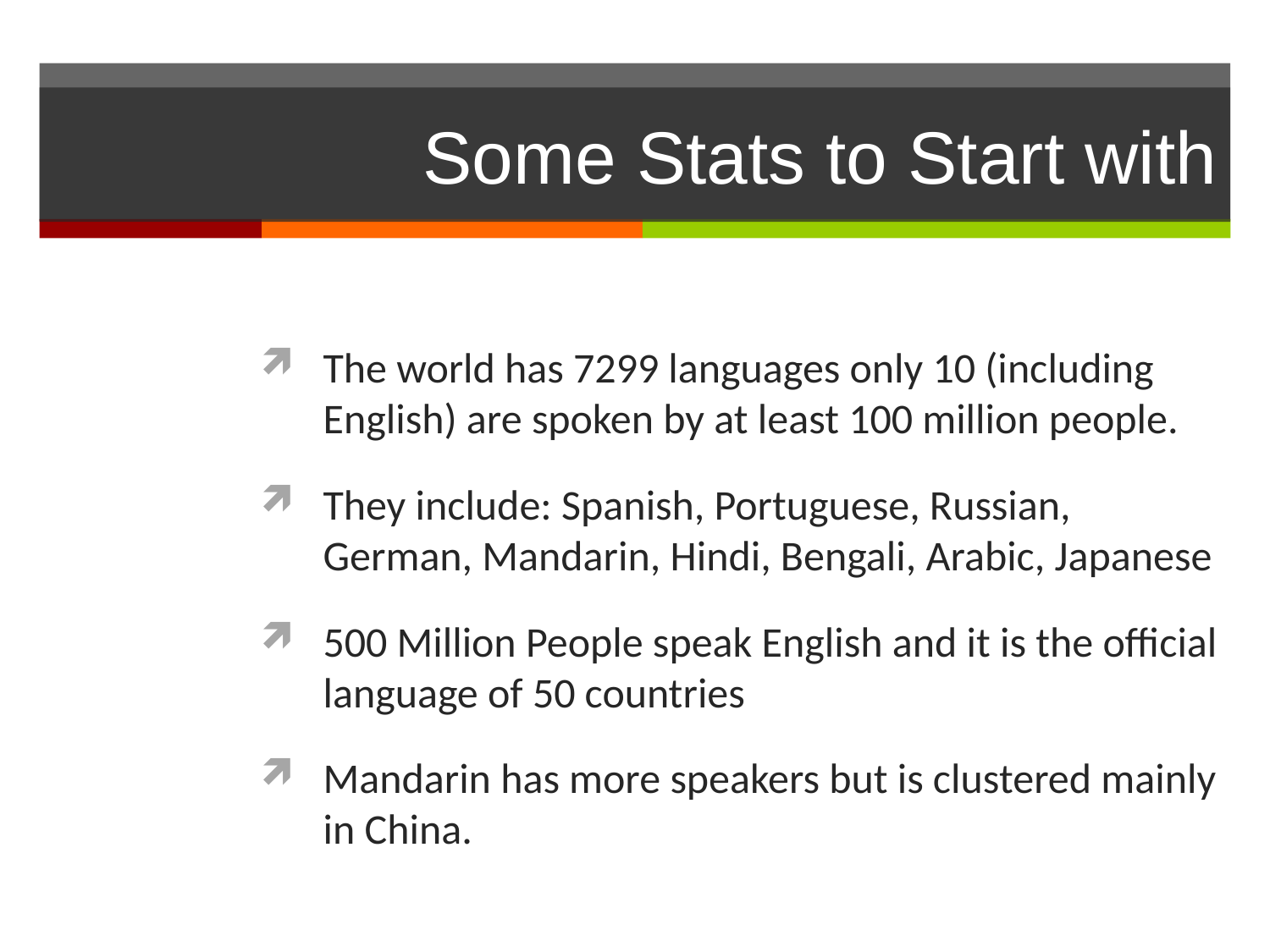

# Some Stats to Start with
The world has 7299 languages only 10 (including English) are spoken by at least 100 million people.
They include: Spanish, Portuguese, Russian, German, Mandarin, Hindi, Bengali, Arabic, Japanese
500 Million People speak English and it is the official language of 50 countries
Mandarin has more speakers but is clustered mainly in China.